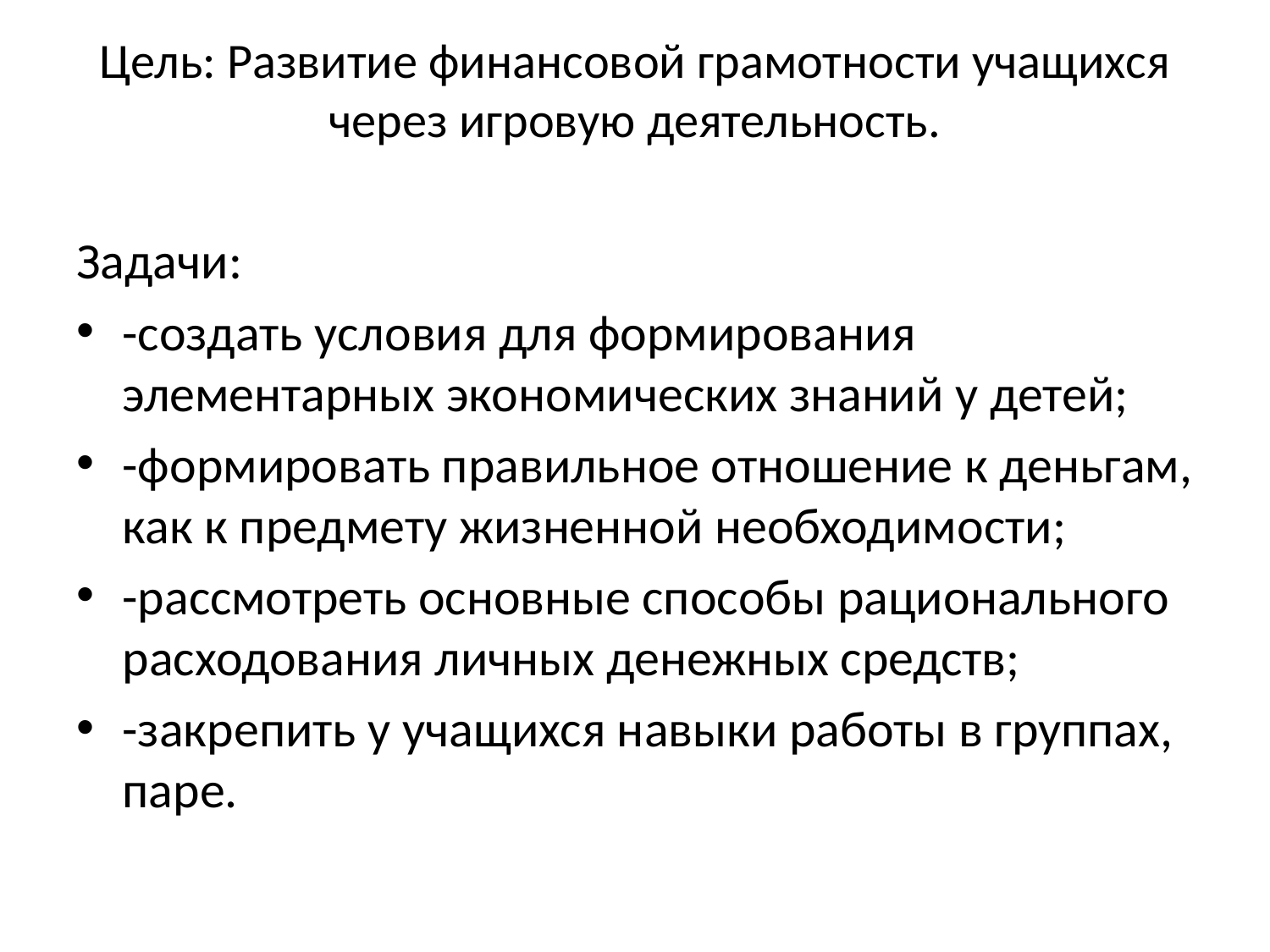

# Цель: Развитие финансовой грамотности учащихся через игровую деятельность.
Задачи:
-создать условия для формирования элементарных экономических знаний у детей;
-формировать правильное отношение к деньгам, как к предмету жизненной необходимости;
-рассмотреть основные способы рационального расходования личных денежных средств;
-закрепить у учащихся навыки работы в группах, паре.